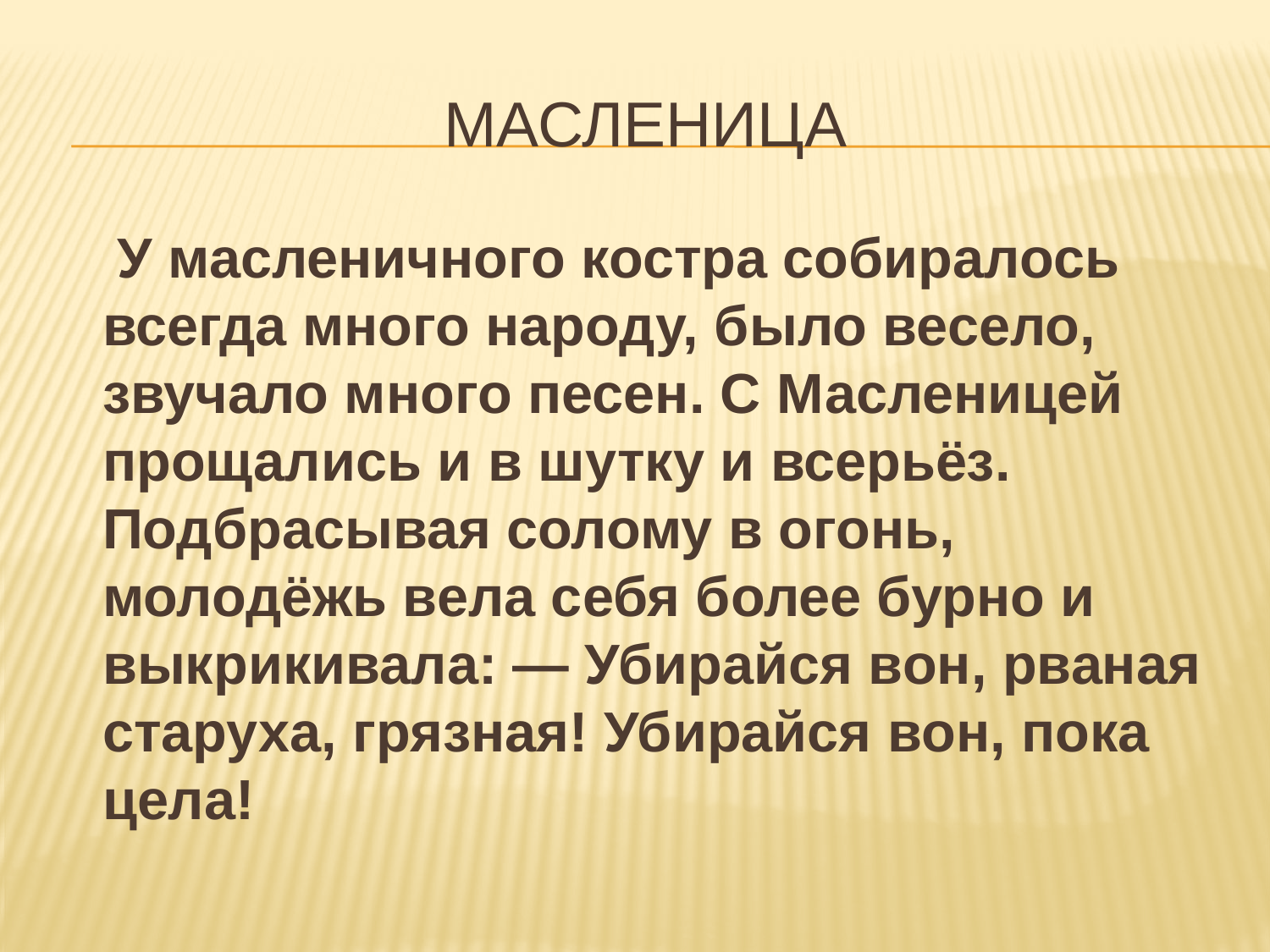

# Масленица
    У масленичного костра собиралось всегда много народу, было весело, звучало много песен. С Масленицей прощались и в шутку и всерьёз. Подбрасывая солому в огонь, молодёжь вела себя более бурно и выкрикивала: — Убирайся вон, рваная старуха, грязная! Убирайся вон, пока цела!